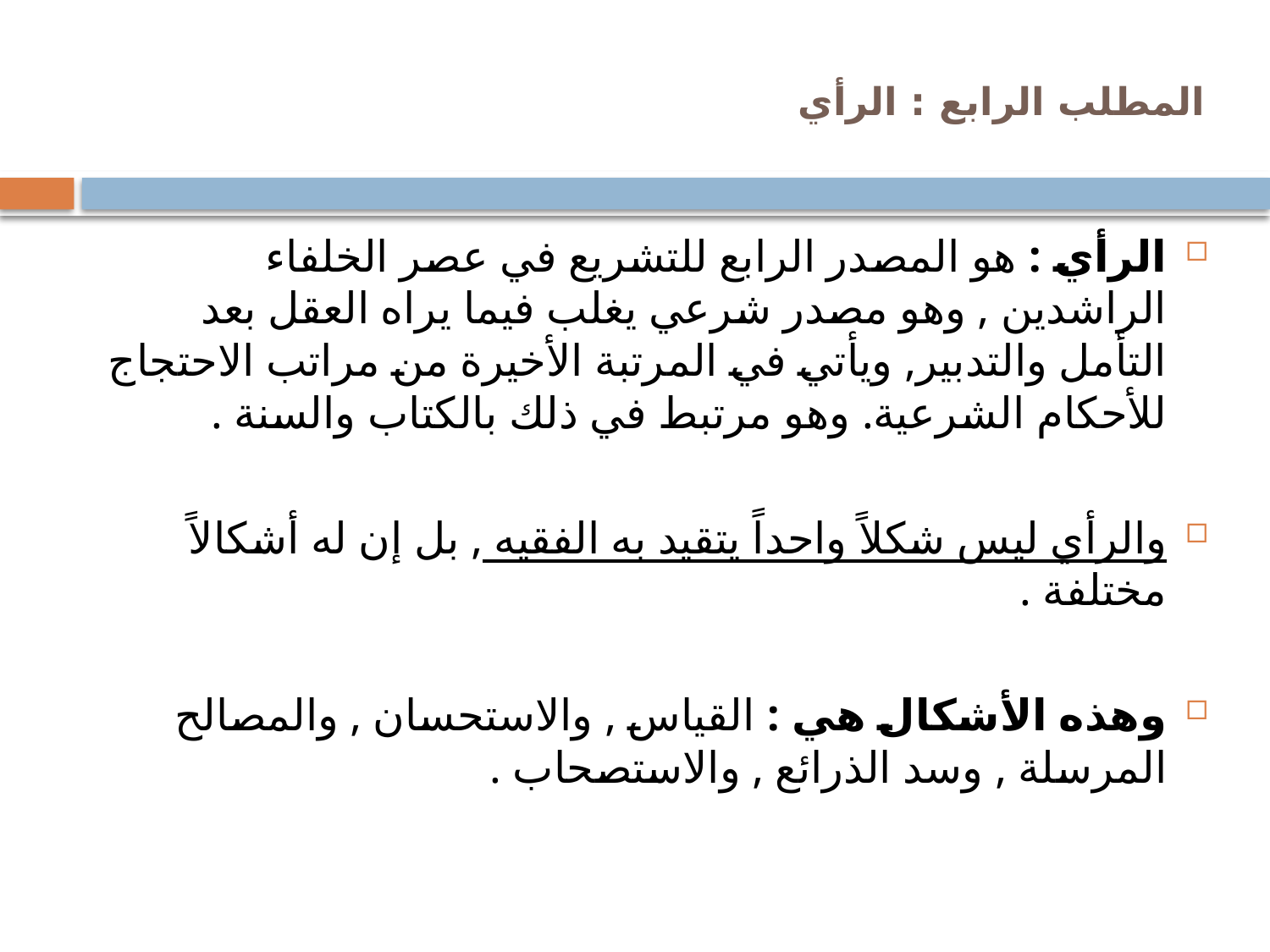

# المطلب الرابع : الرأي
الرأي : هو المصدر الرابع للتشريع في عصر الخلفاء الراشدين , وهو مصدر شرعي يغلب فيما يراه العقل بعد التأمل والتدبير, ويأتي في المرتبة الأخيرة من مراتب الاحتجاج للأحكام الشرعية. وهو مرتبط في ذلك بالكتاب والسنة .

والرأي ليس شكلاً واحداً يتقيد به الفقيه , بل إن له أشكالاً مختلفة .

وهذه الأشكال هي : القياس , والاستحسان , والمصالح المرسلة , وسد الذرائع , والاستصحاب .